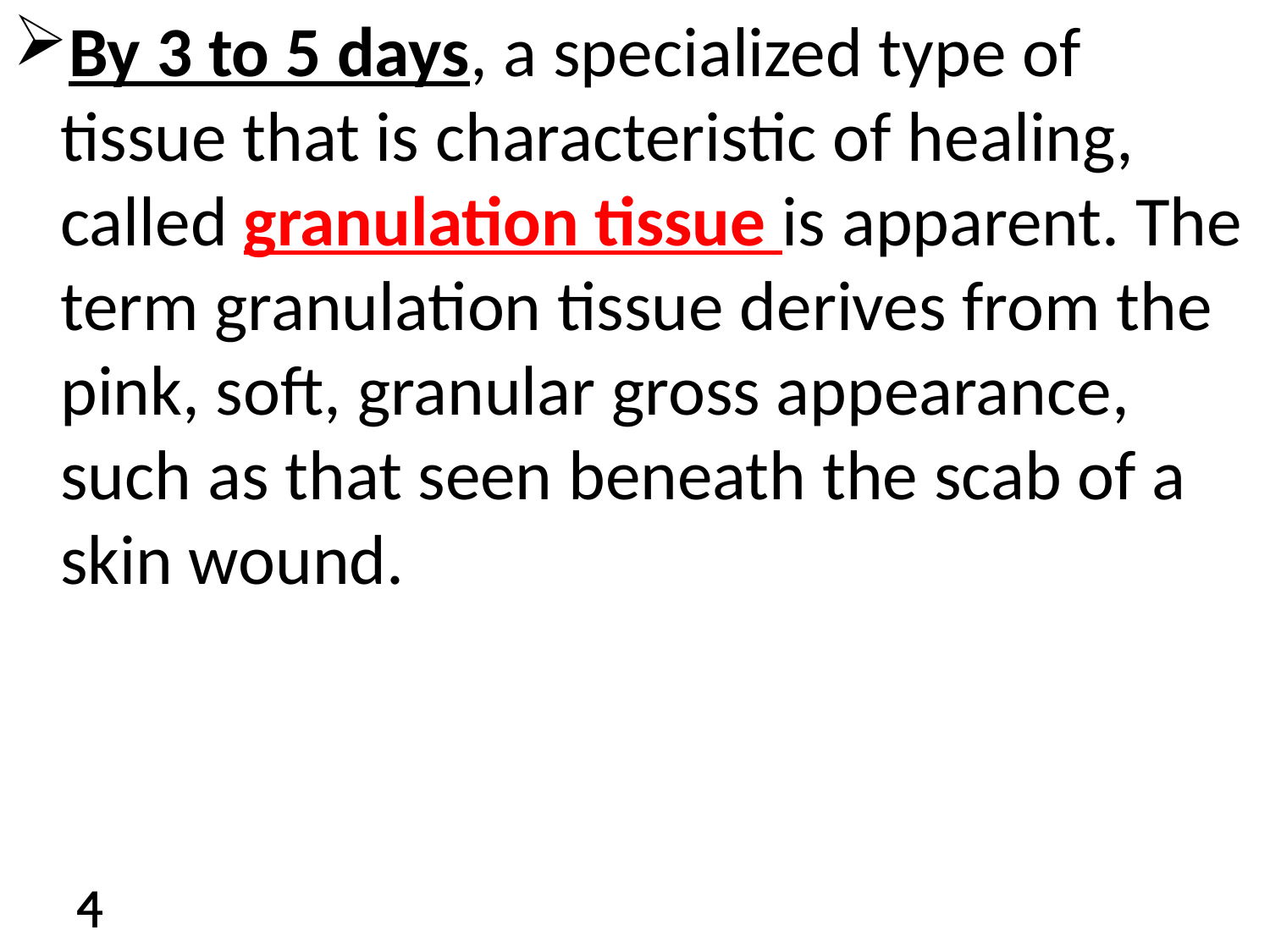

By 3 to 5 days, a specialized type of tissue that is characteristic of healing, called granulation tissue is apparent. The term granulation tissue derives from the pink, soft, granular gross appearance, such as that seen beneath the scab of a skin wound.

4